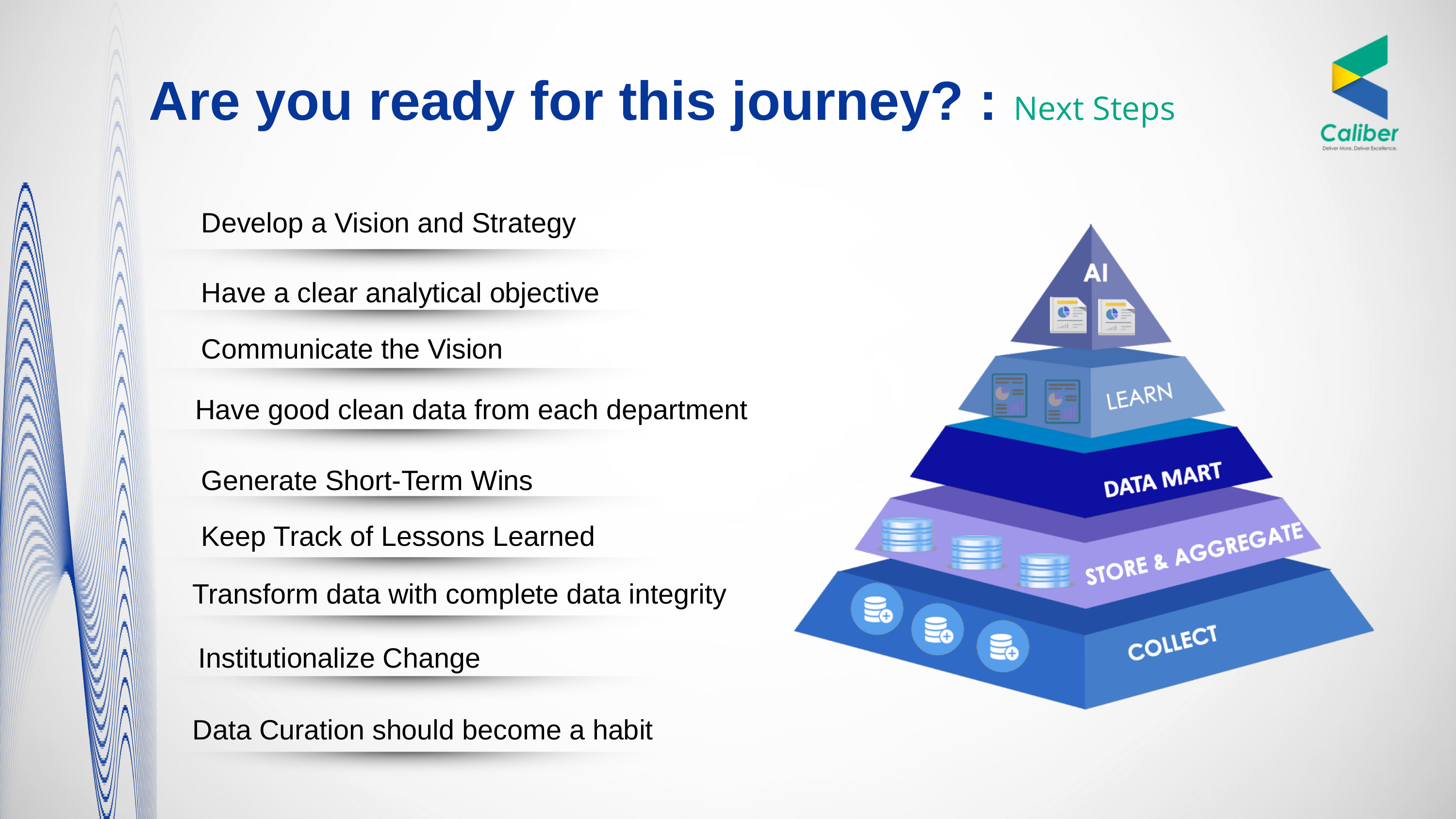

Are you ready for this journey? : Next Steps
Develop a Vision and Strategy

Have a clear analytical objective

Communicate the Vision

Have good clean data from each department

Generate Short-Term Wins

Keep Track of Lessons Learned

Transform data with complete data integrity

Institutionalize Change

Data Curation should become a habit